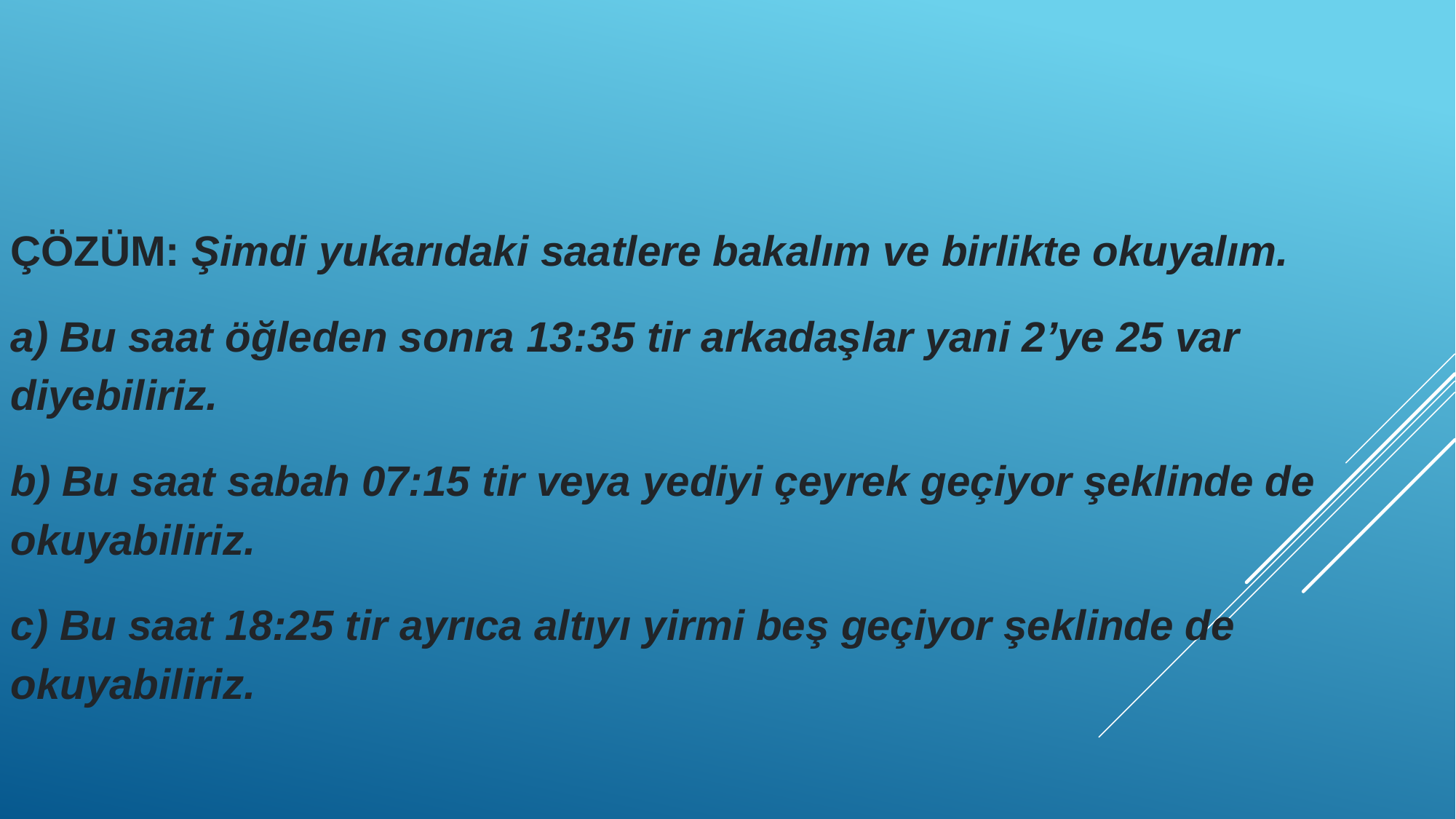

ÇÖZÜM: Şimdi yukarıdaki saatlere bakalım ve birlikte okuyalım.
a) Bu saat öğleden sonra 13:35 tir arkadaşlar yani 2’ye 25 var diyebiliriz.
b) Bu saat sabah 07:15 tir veya yediyi çeyrek geçiyor şeklinde de okuyabiliriz.
c) Bu saat 18:25 tir ayrıca altıyı yirmi beş geçiyor şeklinde de okuyabiliriz.